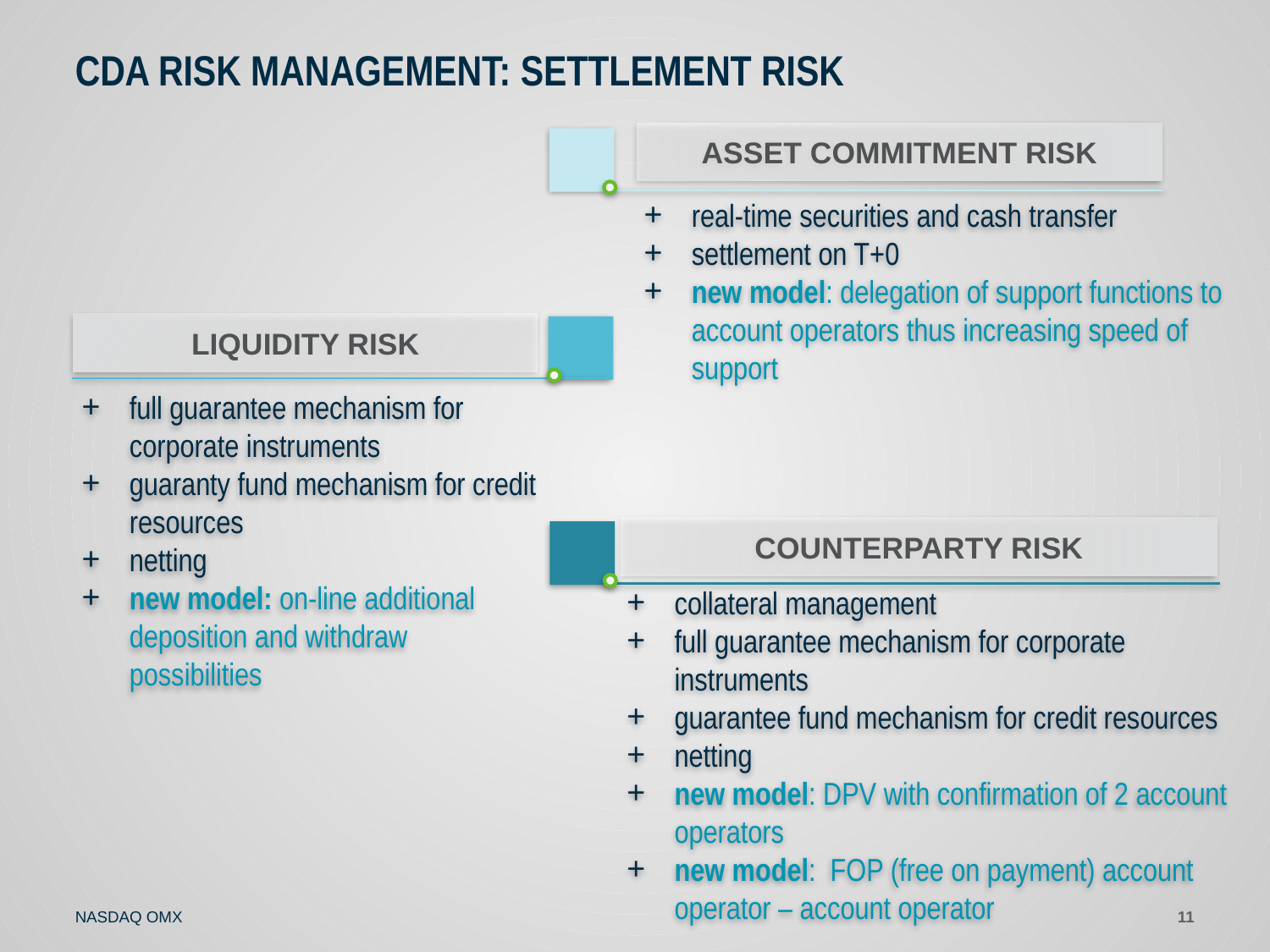

# Cda risk management: settlement risk
Asset Commitment Risk

real-time securities and cash transfer
settlement on T+0
new model: delegation of support functions to account operators thus increasing speed of support
Liquidity risk

full guarantee mechanism for corporate instruments
guaranty fund mechanism for credit resources
netting
new model: on-line additional deposition and withdraw possibilities
Counterparty risk

collateral management
full guarantee mechanism for corporate instruments
guarantee fund mechanism for credit resources
netting
new model: DPV with confirmation of 2 account operators
new model:  FOP (free on payment) account operator – account operator
11